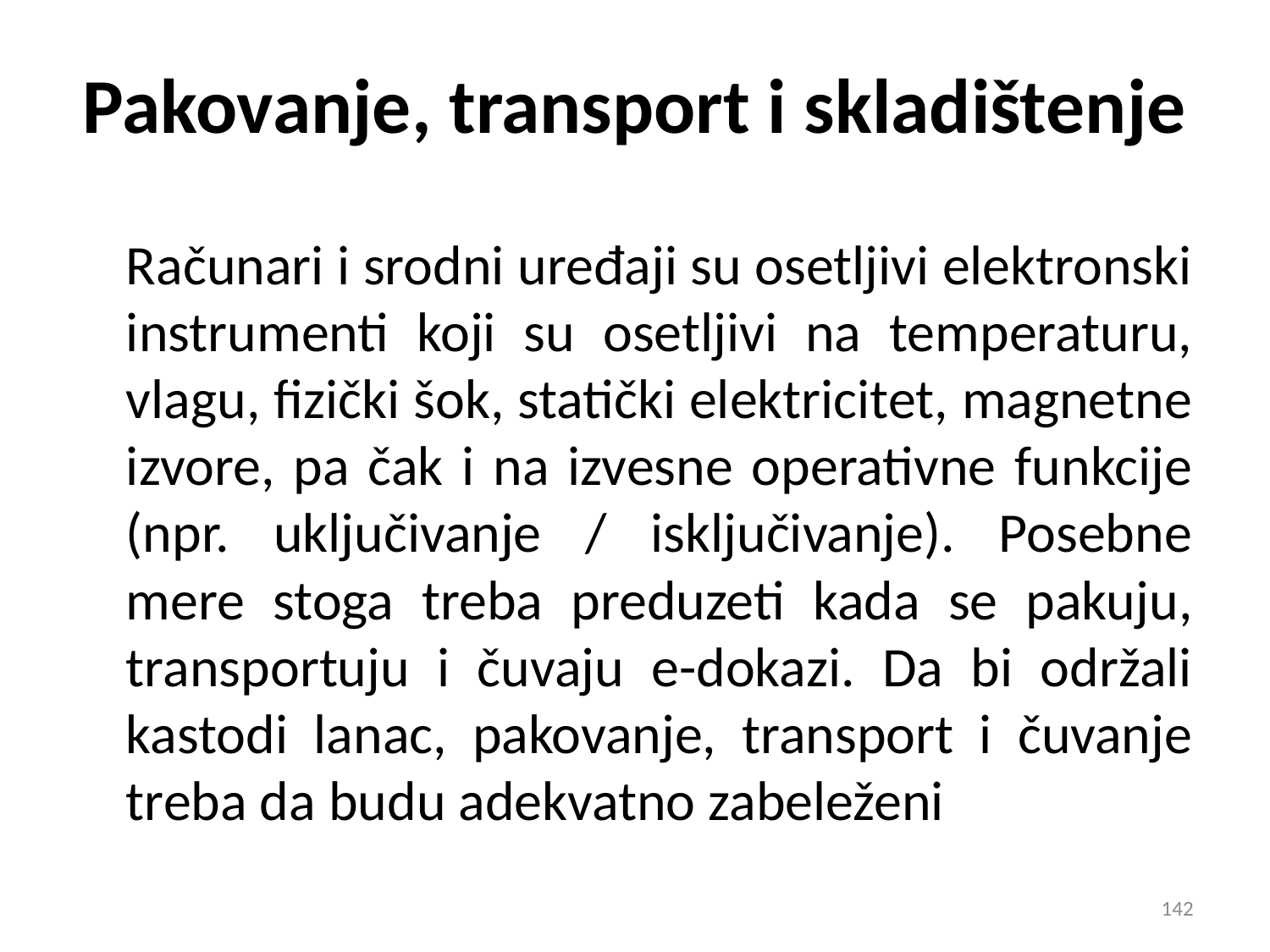

# Pakovanje, transport i skladištenje
Računari i srodni uređaji su osetljivi elektronski instrumenti koji su osetljivi na temperaturu, vlagu, fizički šok, statički elektricitet, magnetne izvore, pa čak i na izvesne operativne funkcije (npr. uključivanje / isključivanje). Posebne mere stoga treba preduzeti kada se pakuju, transportuju i čuvaju e-dokazi. Da bi održali kastodi lanac, pakovanje, transport i čuvanje treba da budu adekvatno zabeleženi

142